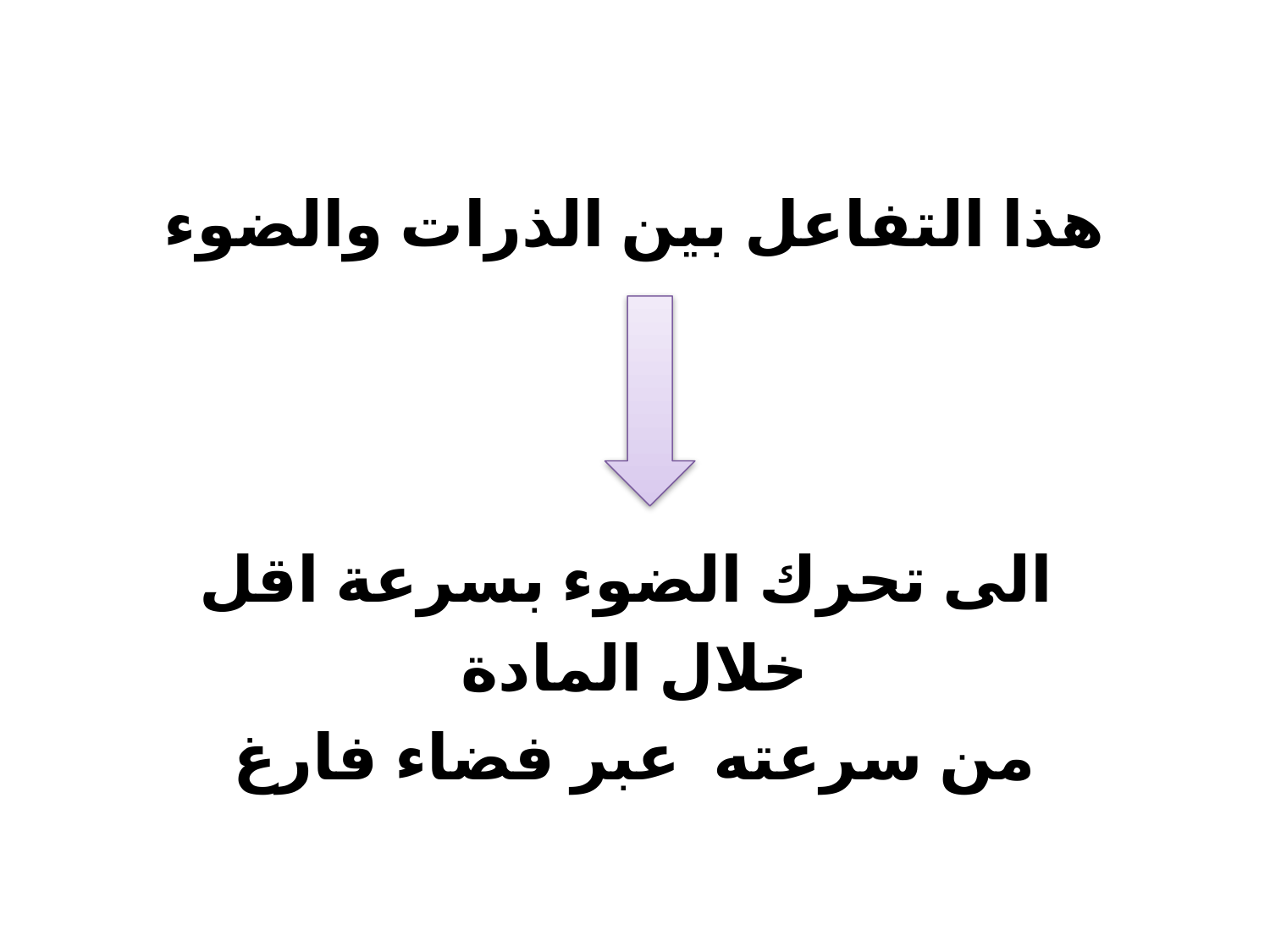

هذا التفاعل بين الذرات والضوء

 الى تحرك الضوء بسرعة اقل
خلال المادة
من سرعته  عبر فضاء فارغ